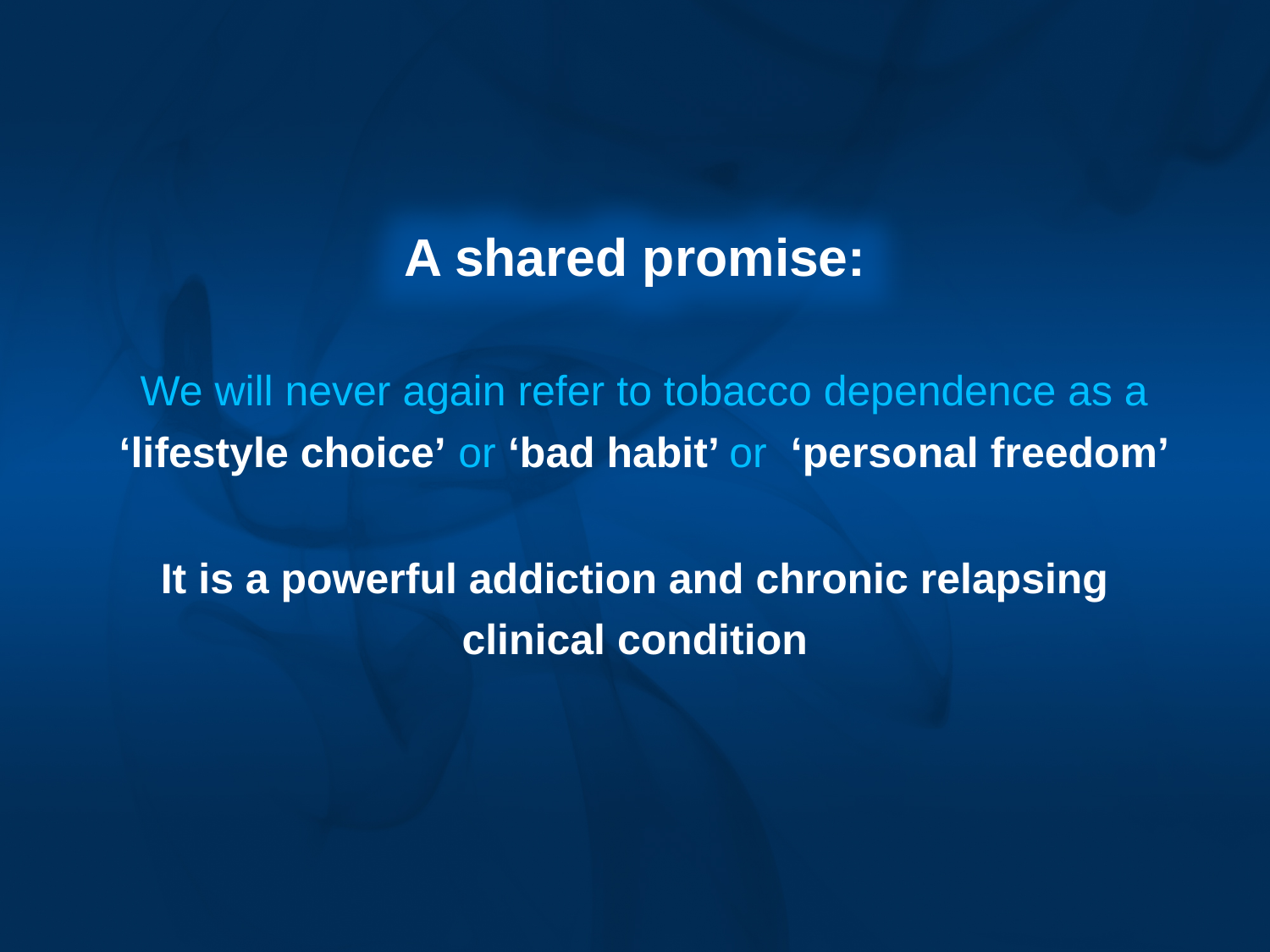

A shared promise:
We will never again refer to tobacco dependence as a ‘lifestyle choice’ or ‘bad habit’ or  ‘personal freedom’
It is a powerful addiction and chronic relapsing clinical condition